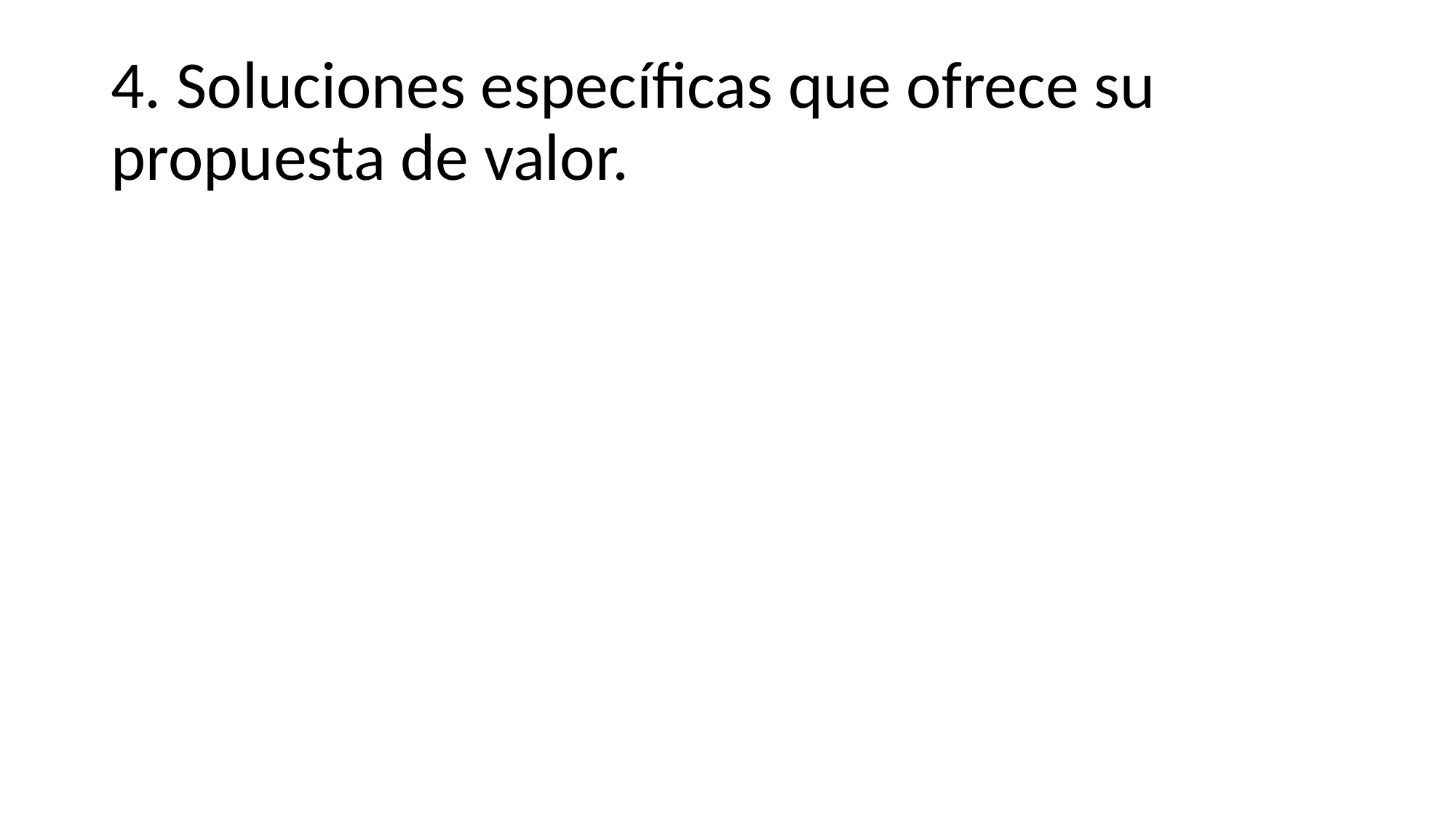

# 4. Soluciones específicas que ofrece su propuesta de valor.